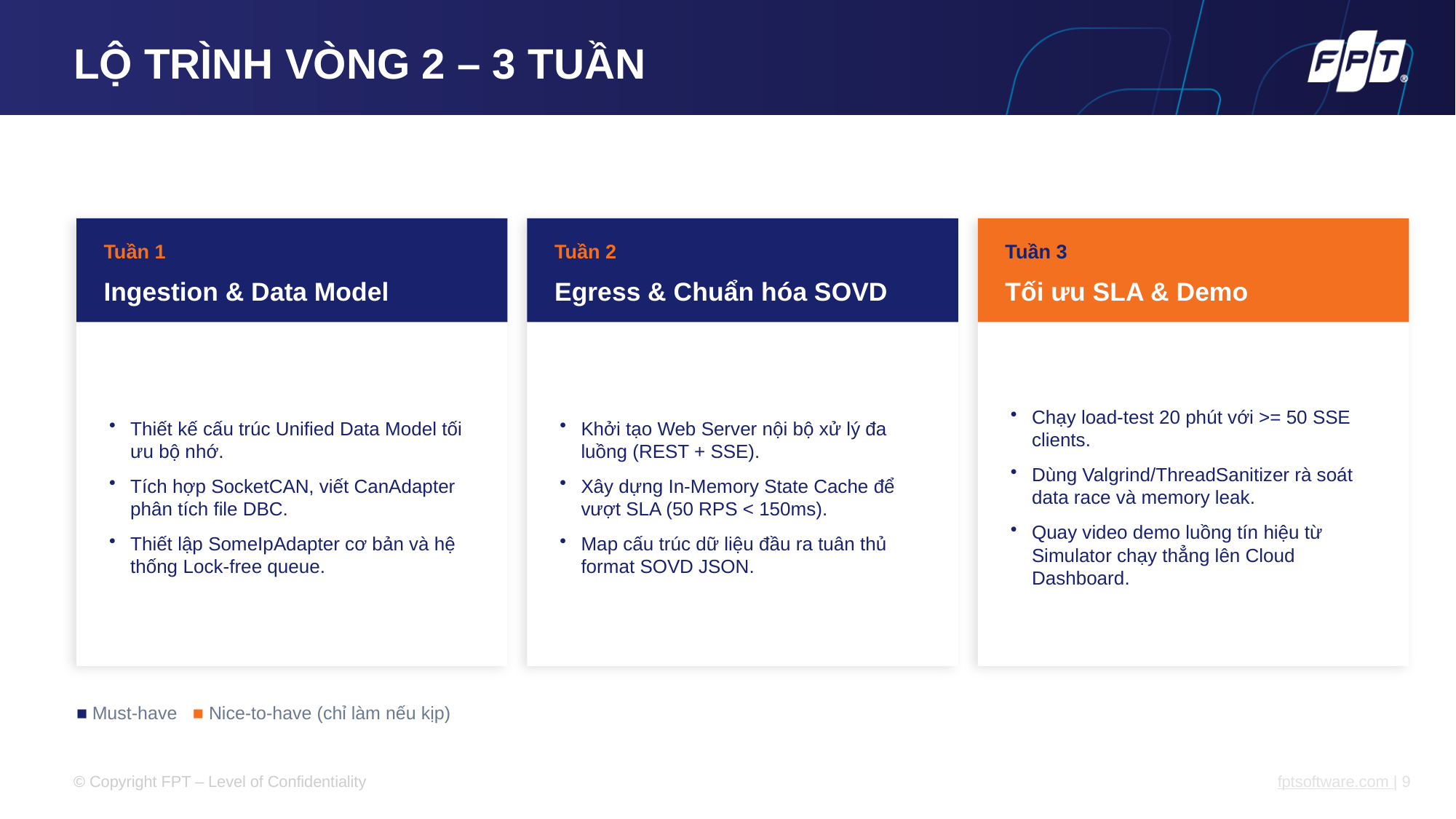

# LỘ TRÌNH VÒNG 2 – 3 TUẦN

Tuần 1
Tuần 2
Tuần 3
Ingestion & Data Model
Egress & Chuẩn hóa SOVD
Tối ưu SLA & Demo
Thiết kế cấu trúc Unified Data Model tối ưu bộ nhớ.
Tích hợp SocketCAN, viết CanAdapter phân tích file DBC.
Thiết lập SomeIpAdapter cơ bản và hệ thống Lock-free queue.
Khởi tạo Web Server nội bộ xử lý đa luồng (REST + SSE).
Xây dựng In-Memory State Cache để vượt SLA (50 RPS < 150ms).
Map cấu trúc dữ liệu đầu ra tuân thủ format SOVD JSON.
Chạy load-test 20 phút với >= 50 SSE clients.
Dùng Valgrind/ThreadSanitizer rà soát data race và memory leak.
Quay video demo luồng tín hiệu từ Simulator chạy thẳng lên Cloud Dashboard.
■ Must-have   ■ Nice-to-have (chỉ làm nếu kịp)
fptsoftware.com | 9